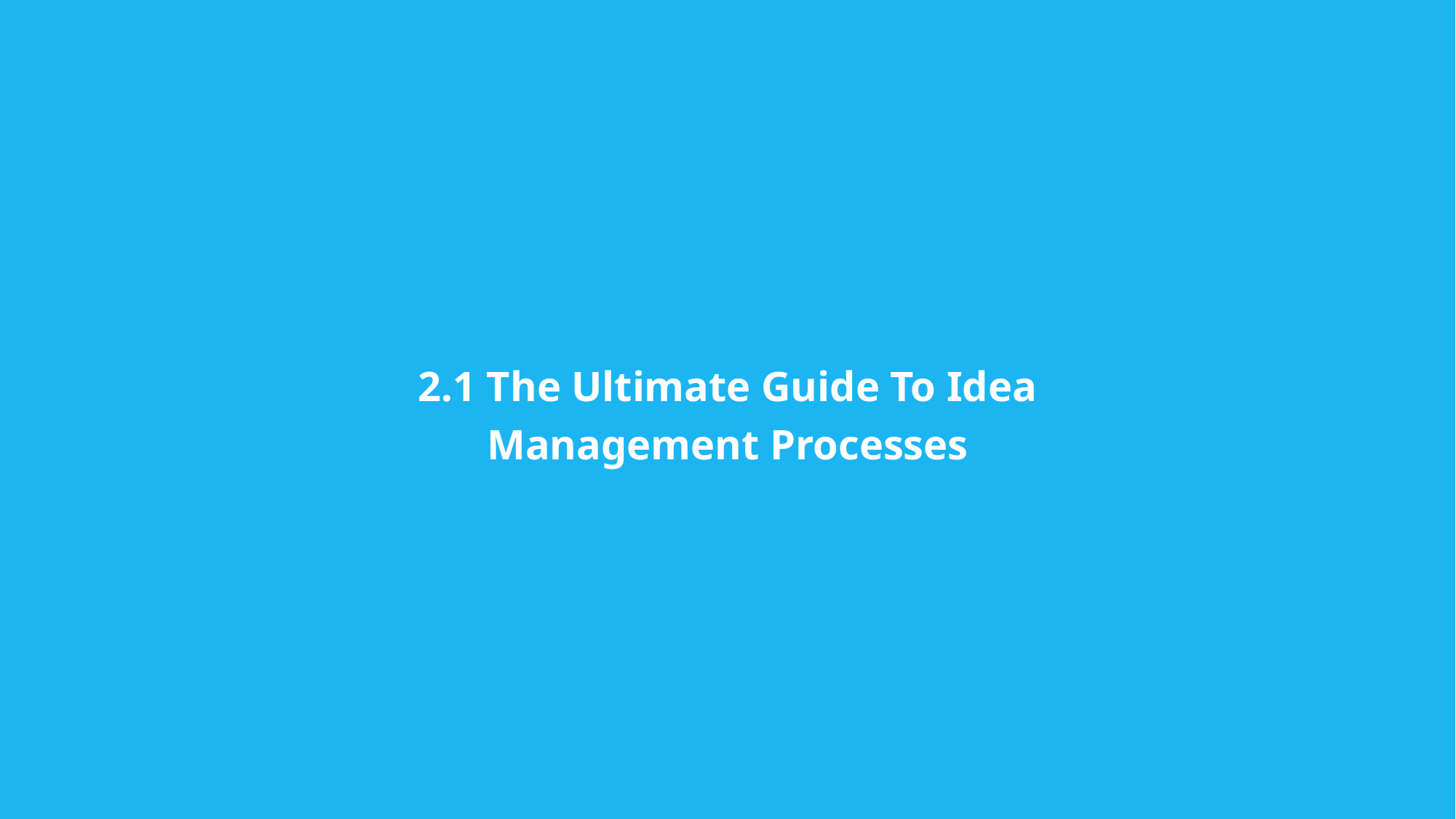

2.1 The Ultimate Guide To Idea Management Processes